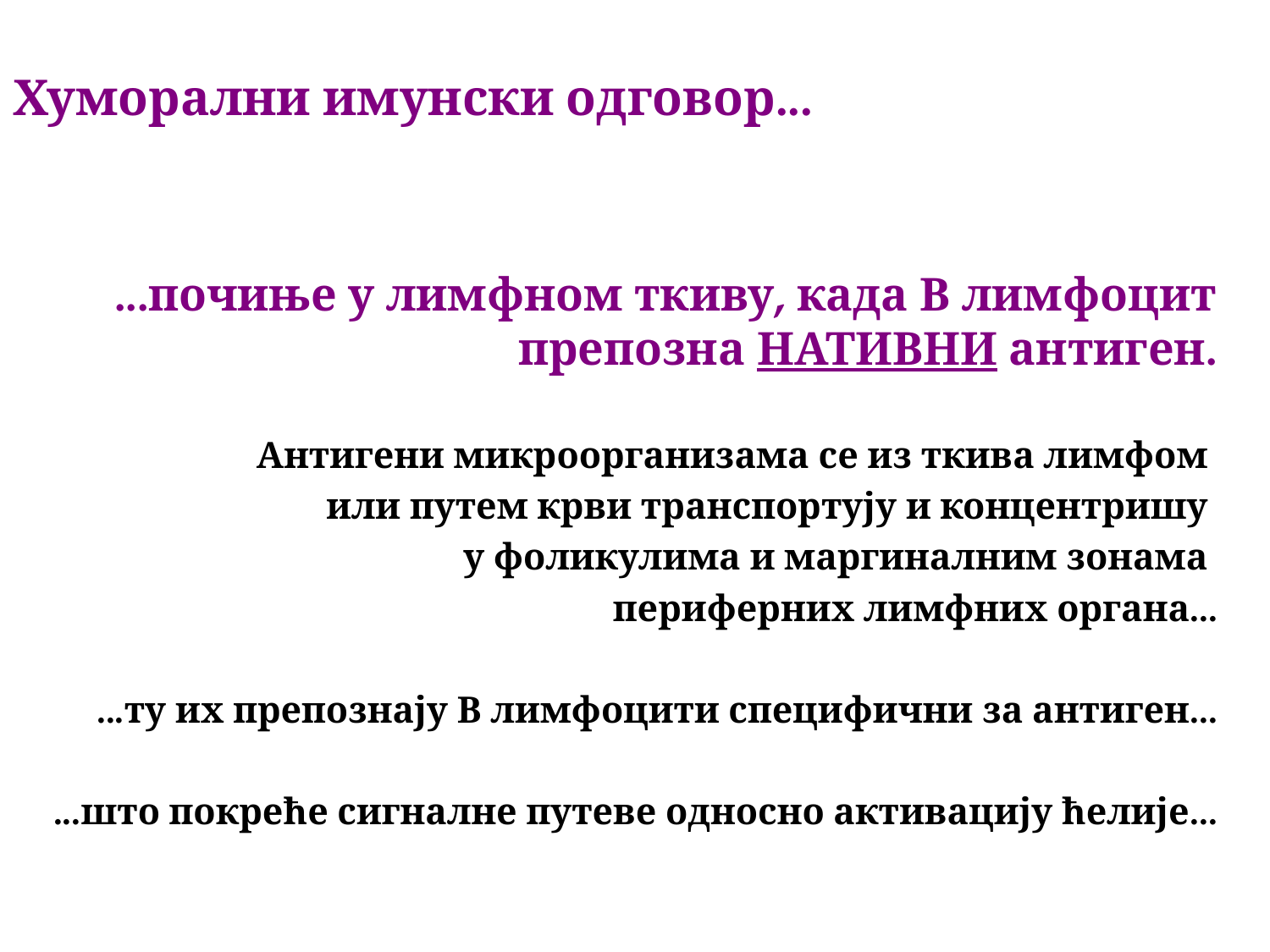

# Хуморални имунски одговор...

...почиње у лимфном ткиву, када В лимфоцит препозна НАТИВНИ антиген.

Антигени микроорганизама се из ткива лимфом
или путем крви транспортују и концентришу
у фоликулима и маргиналним зонама
периферних лимфних органа...

...ту их препознају В лимфоцити специфични за антиген...

...што покреће сигналне путеве односно активацију ћелије...